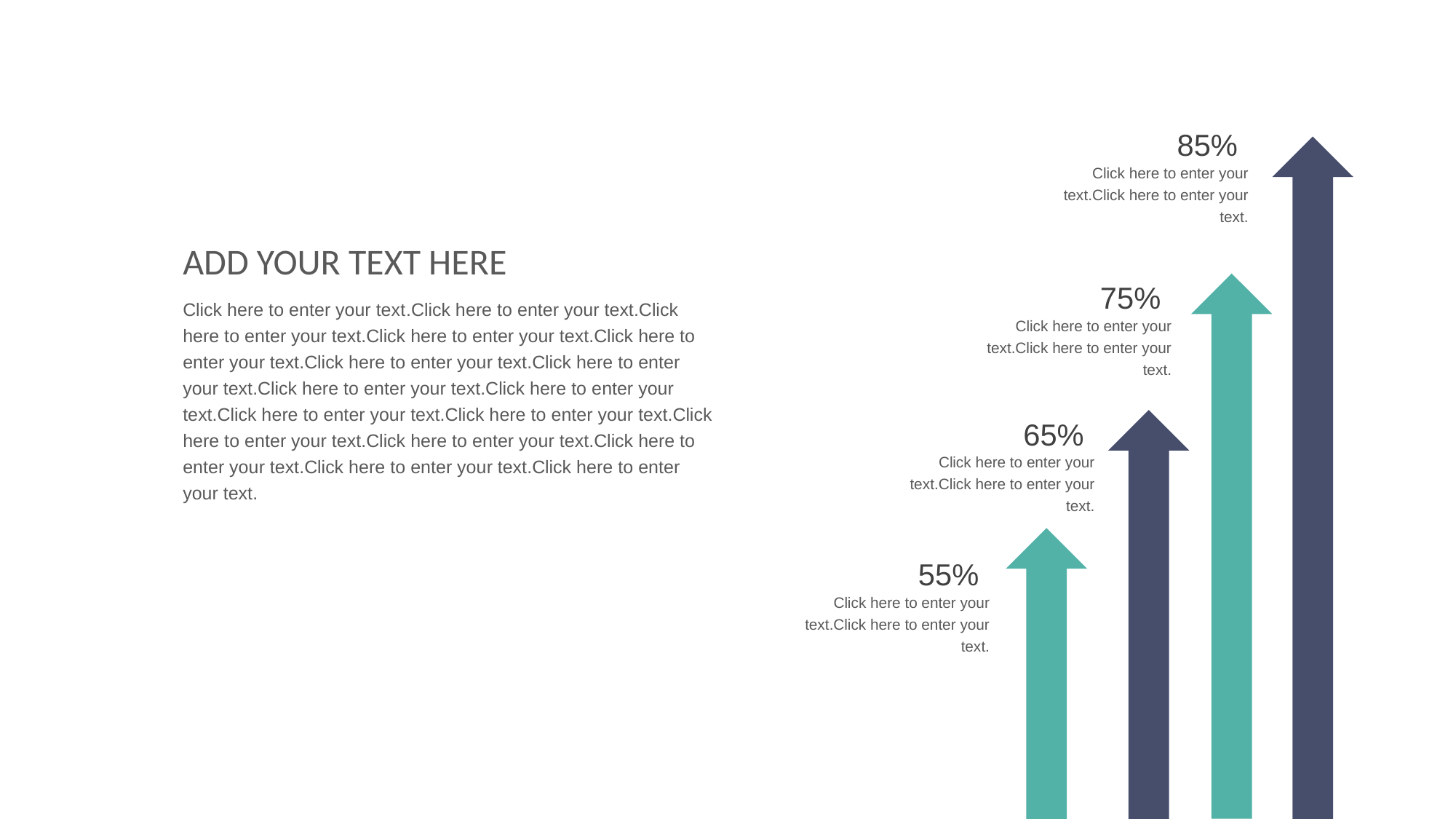

85%

Click here to enter your text.Click here to enter your text.
ADD YOUR TEXT HERE
75%

Click here to enter your text.Click here to enter your text.Click here to enter your text.Click here to enter your text.Click here to enter your text.Click here to enter your text.Click here to enter your text.Click here to enter your text.Click here to enter your text.Click here to enter your text.Click here to enter your text.Click here to enter your text.Click here to enter your text.Click here to enter your text.Click here to enter your text.Click here to enter your text.

Click here to enter your text.Click here to enter your text.
65%

Click here to enter your text.Click here to enter your text.

55%
Click here to enter your text.Click here to enter your text.